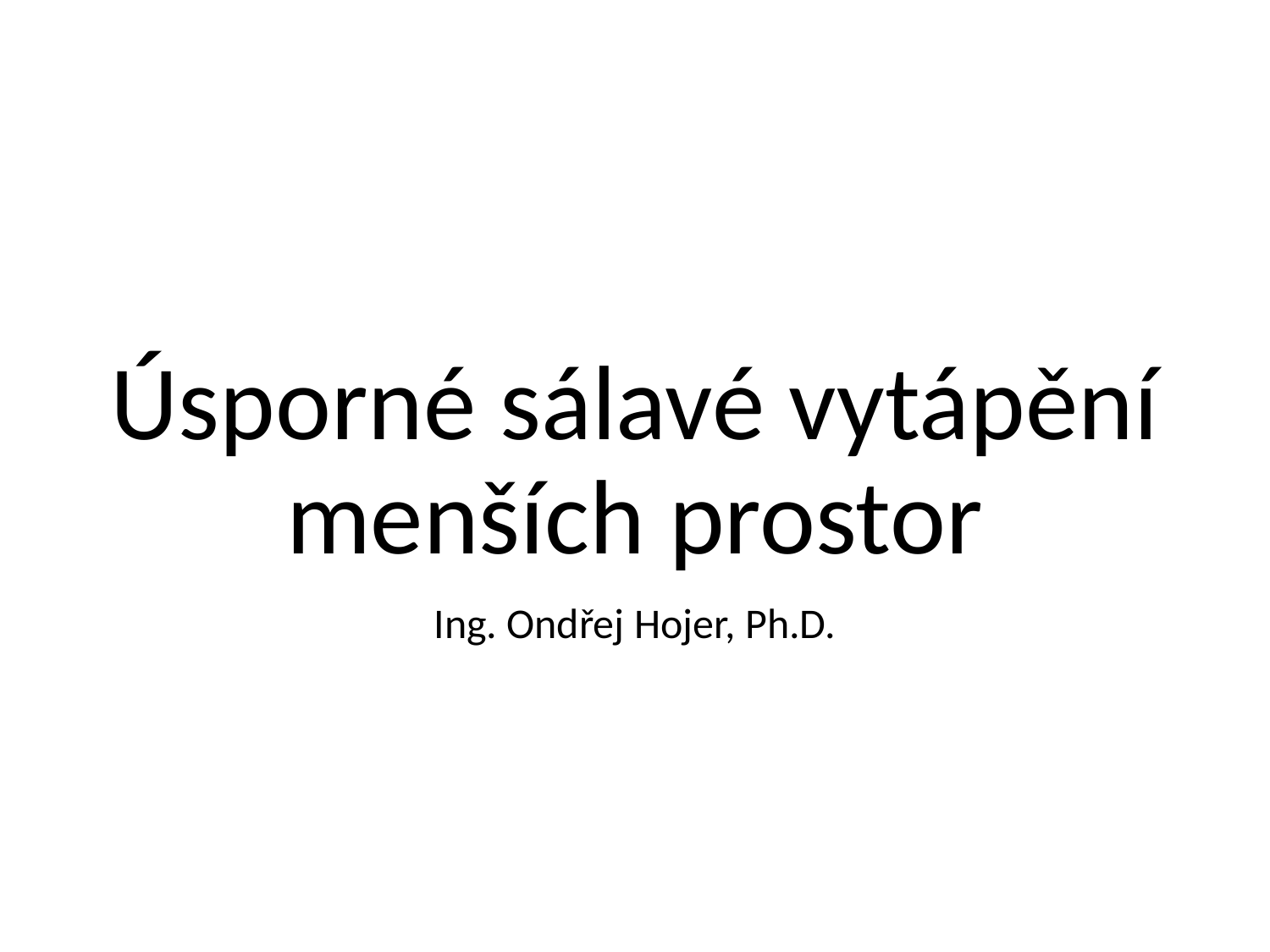

# Úsporné sálavé vytápění menších prostor
Ing. Ondřej Hojer, Ph.D.